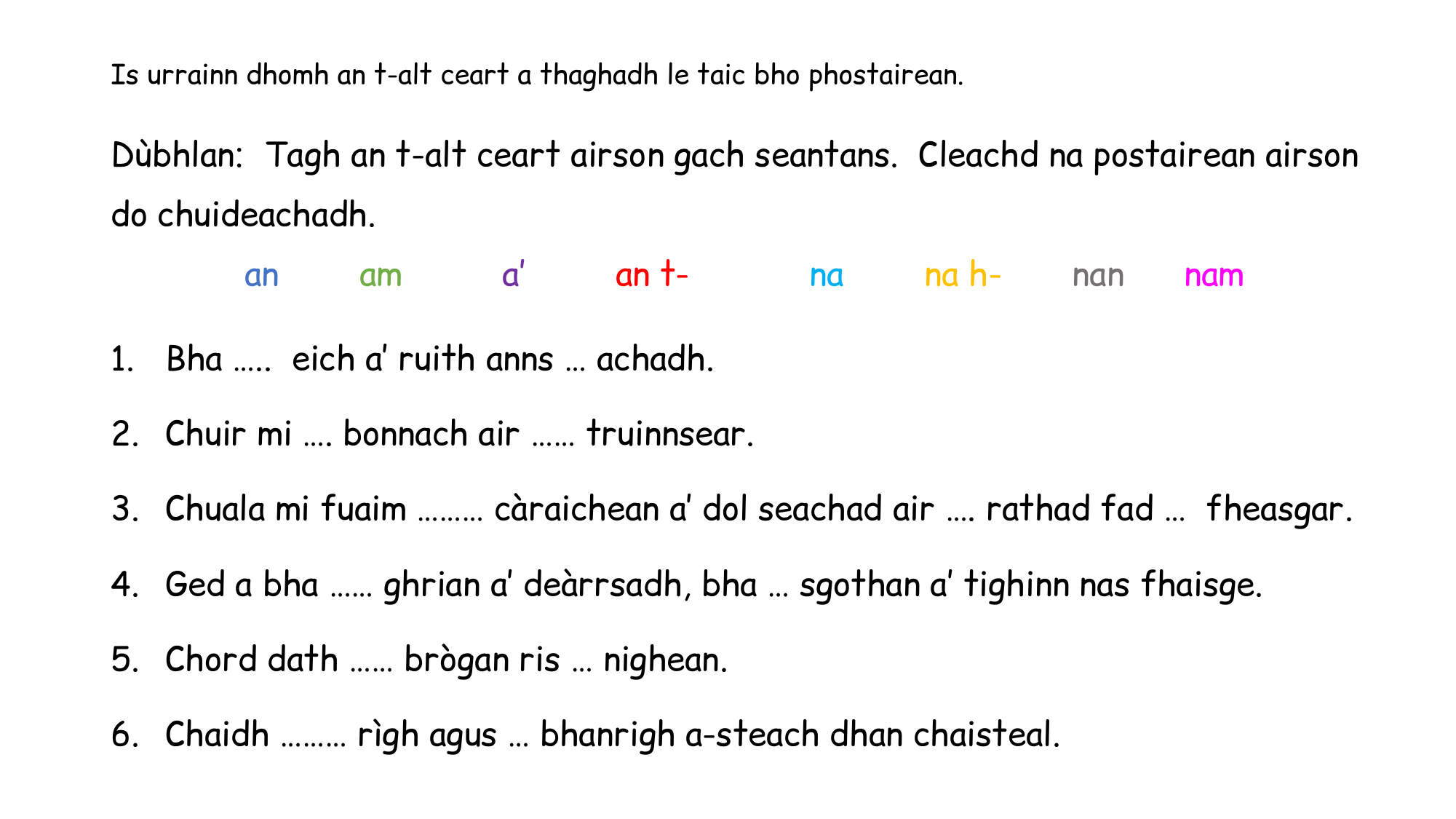

# Is urrainn dhomh an t-alt ceart a thaghadh le taic bho phostairean.
Dùbhlan:  Tagh an t-alt ceart airson gach seantans.  Cleachd na postairean airson do chuideachadh.
an        am          a’         an t-            na        na h-       nan      nam
Bha …..  eich a’ ruith anns … achadh.
Chuir mi …. bonnach air …… truinnsear.
Chuala mi fuaim ……… càraichean a’ dol seachad air …. rathad fad …  fheasgar.
Ged a bha …… ghrian a’ deàrrsadh, bha … sgothan a’ tighinn nas fhaisge.
Chord dath …… brògan ris … nighean.
Chaidh ……… rìgh agus … bhanrigh a-steach dhan chaisteal.